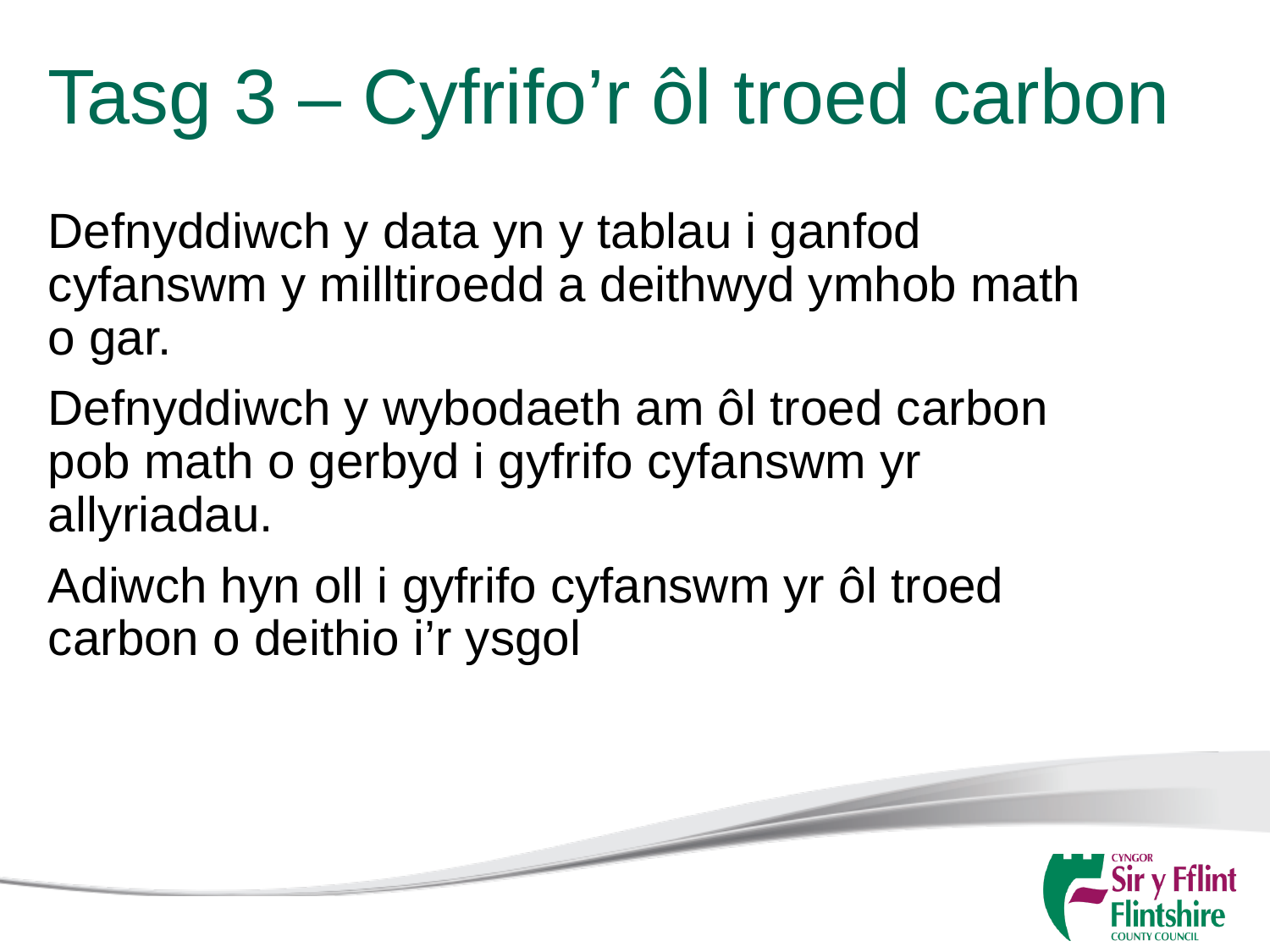

# Tasg 3 – Cyfrifo’r ôl troed carbon
Defnyddiwch y data yn y tablau i ganfod cyfanswm y milltiroedd a deithwyd ymhob math o gar.
Defnyddiwch y wybodaeth am ôl troed carbon pob math o gerbyd i gyfrifo cyfanswm yr allyriadau.
Adiwch hyn oll i gyfrifo cyfanswm yr ôl troed carbon o deithio i’r ysgol